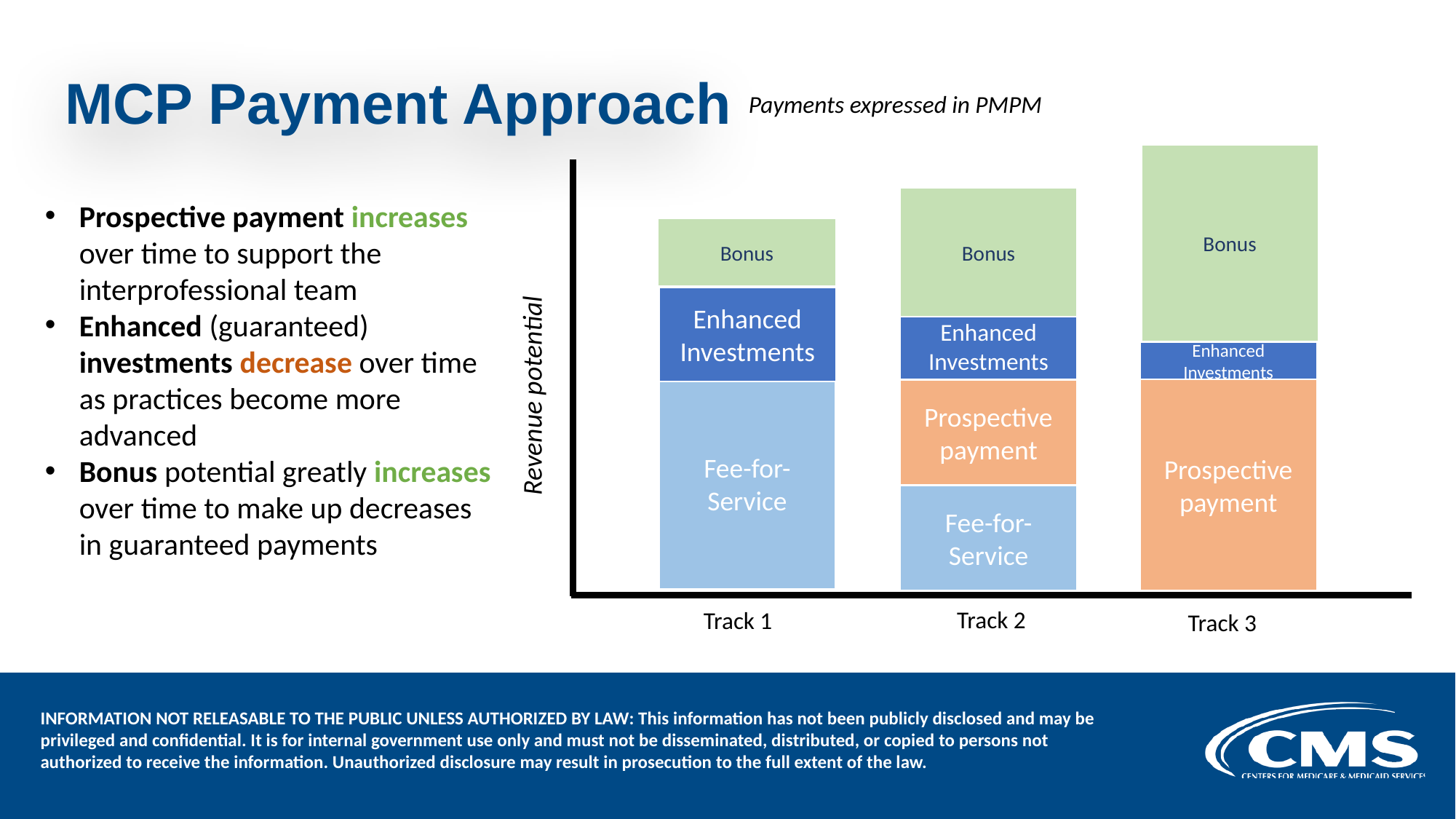

Payments expressed in PMPM
# MCP Payment Approach
Bonus
Bonus
Bonus
Enhanced Investments
Enhanced Investments
Enhanced Investments
Revenue potential
Fee-for-Service
Prospective payment
Prospective payment
Fee-for-Service
Track 2
Track 1
Track 3
Prospective payment increases over time to support the interprofessional team
Enhanced (guaranteed) investments decrease over time as practices become more advanced
Bonus potential greatly increases over time to make up decreases in guaranteed payments